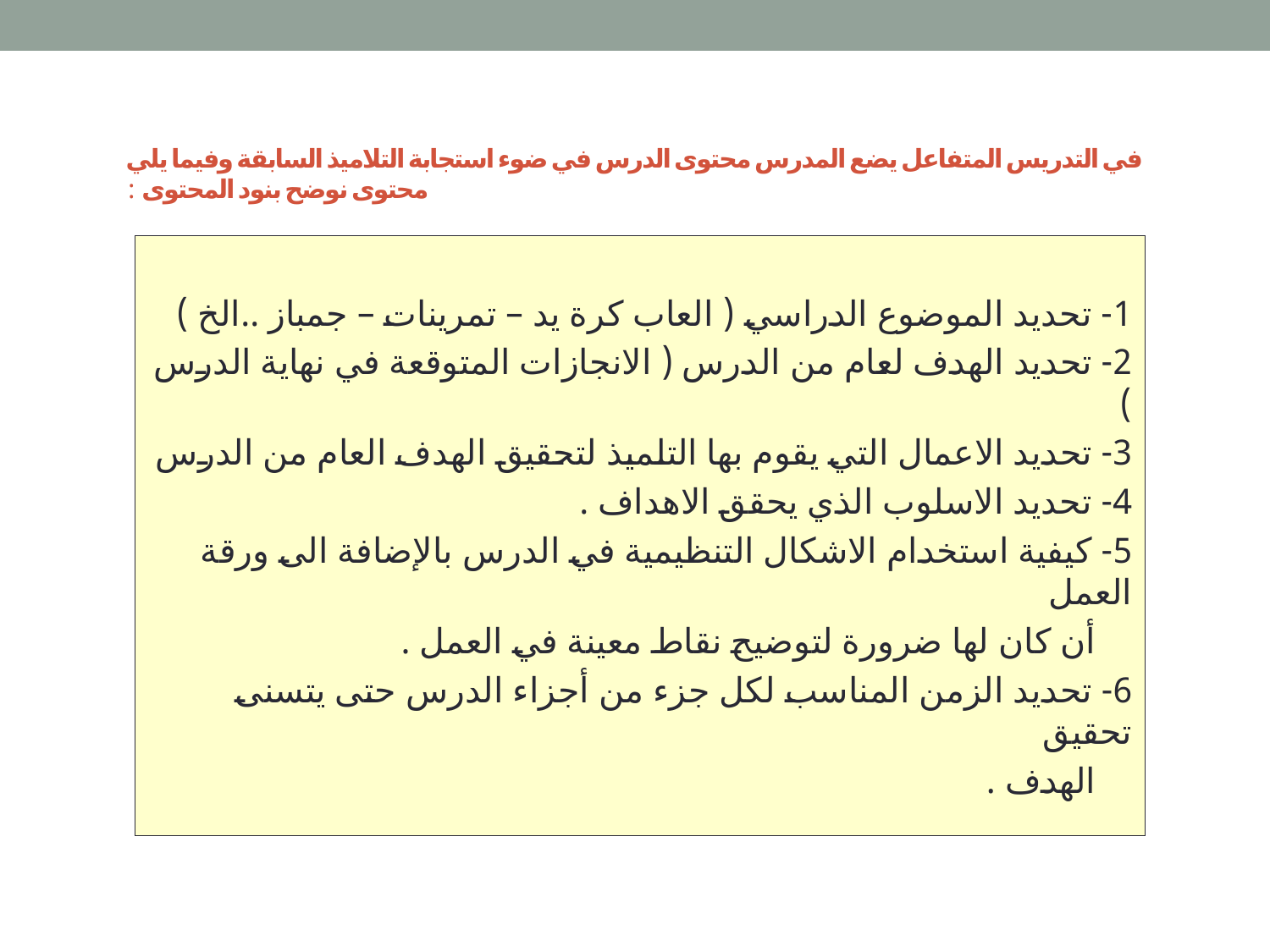

# في التدريس المتفاعل يضع المدرس محتوى الدرس في ضوء استجابة التلاميذ السابقة وفيما يلي محتوى نوضح بنود المحتوى :

1- تحديد الموضوع الدراسي ( العاب كرة يد – تمرينات – جمباز ..الخ )
2- تحديد الهدف لعام من الدرس ( الانجازات المتوقعة في نهاية الدرس )
3- تحديد الاعمال التي يقوم بها التلميذ لتحقيق الهدف العام من الدرس
4- تحديد الاسلوب الذي يحقق الاهداف .
5- كيفية استخدام الاشكال التنظيمية في الدرس بالإضافة الى ورقة العمل
    أن كان لها ضرورة لتوضيح نقاط معينة في العمل .
6- تحديد الزمن المناسب لكل جزء من أجزاء الدرس حتى يتسنى تحقيق
    الهدف .